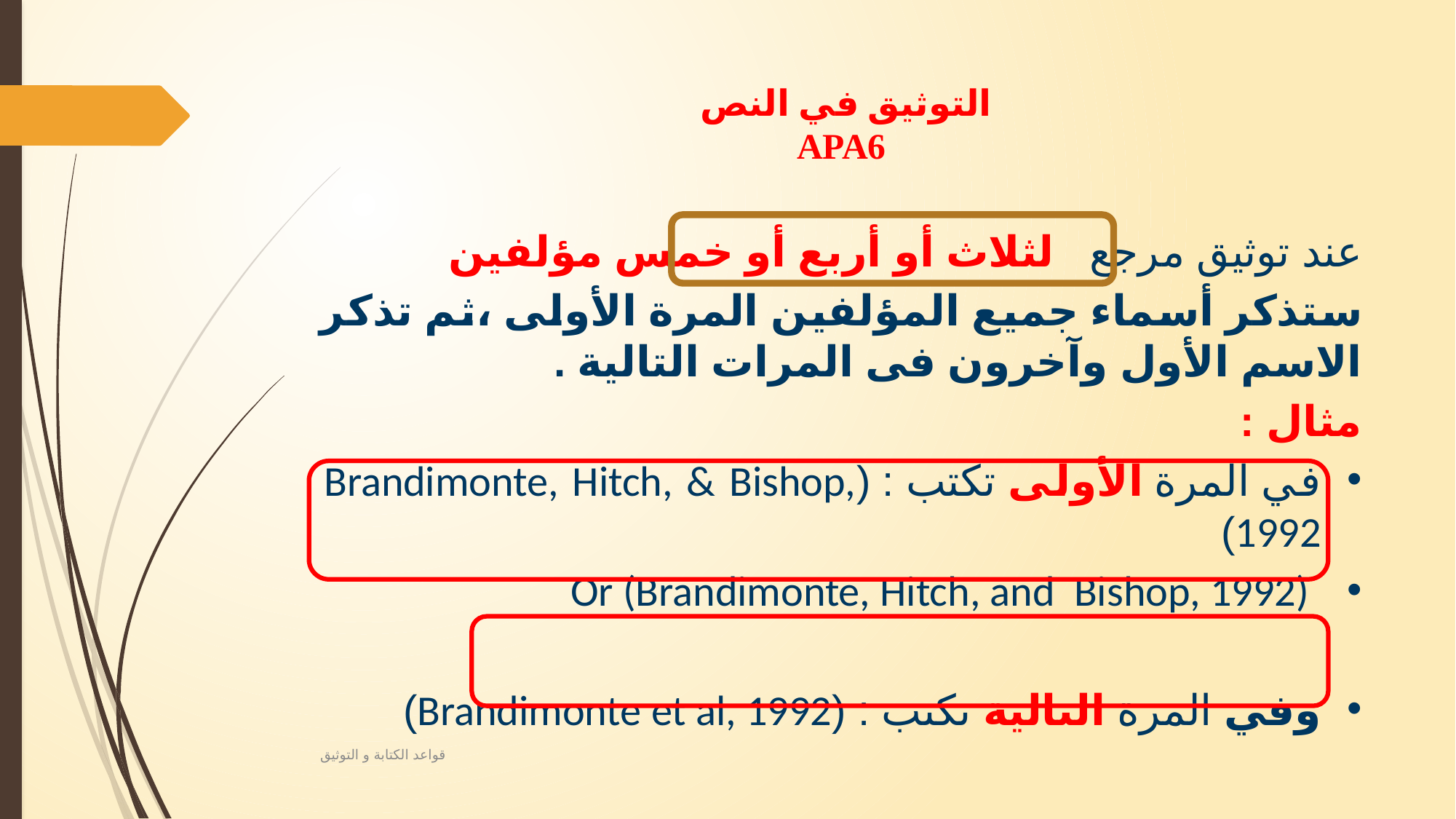

# التوثيق في النص APA6

عند توثيق مرجع   لثلاث أو أربع أو خمس مؤلفين
ستذكر أسماء جميع المؤلفين المرة الأولى ،ثم تذكر الاسم الأول وآخرون فى المرات التالية .
مثال :
في المرة الأولى تكتب : (Brandimonte, Hitch, & Bishop, 1992)
 Or (Brandimonte, Hitch, and  Bishop, 1992)

وفي المرة التالية تكتب : (Brandimonte et al, 1992)

قواعد الكتابة و التوثيق